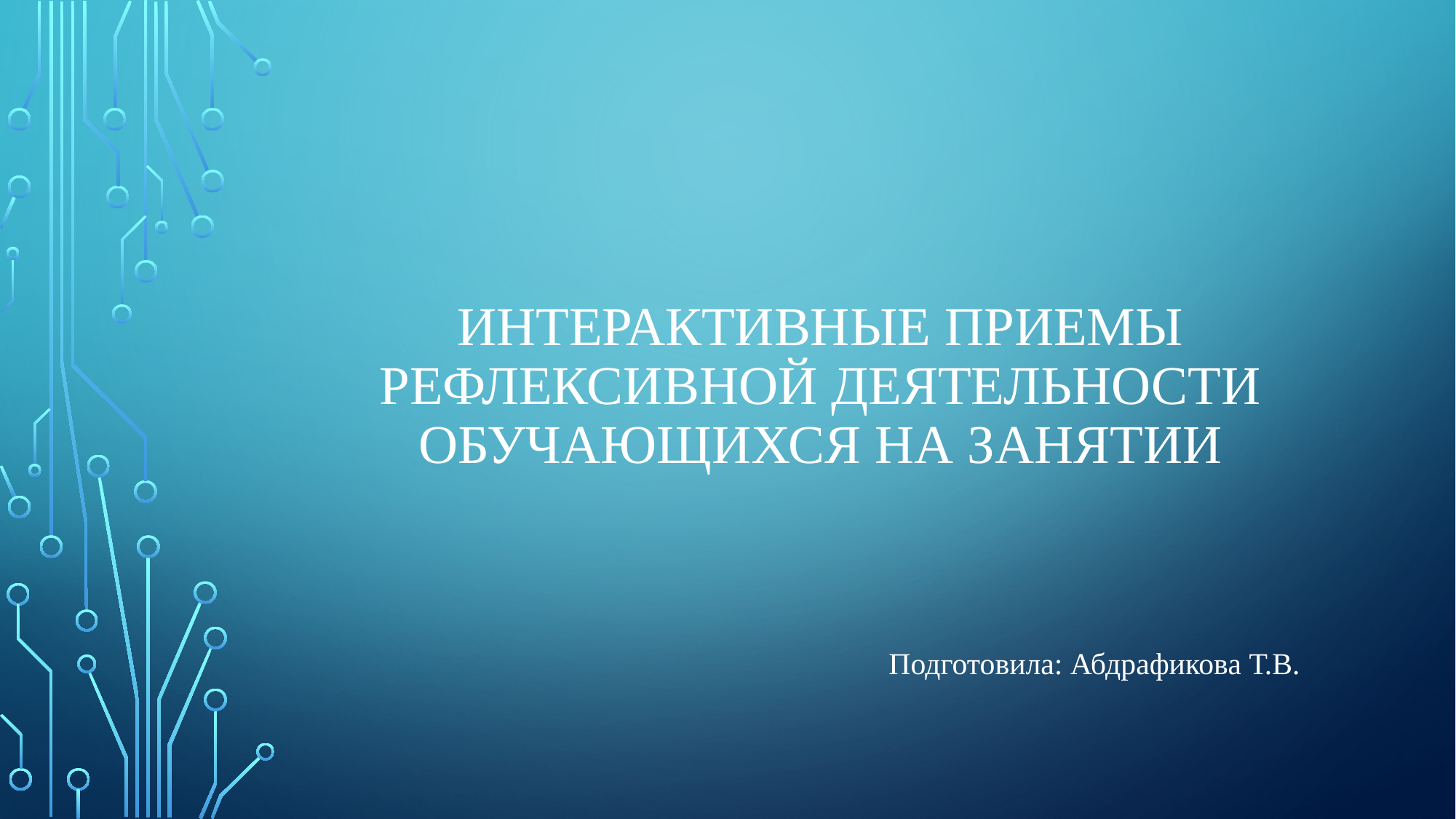

# Интерактивные приемы рефлексивной деятельности обучающихся на занятии
Подготовила: Абдрафикова Т.В.